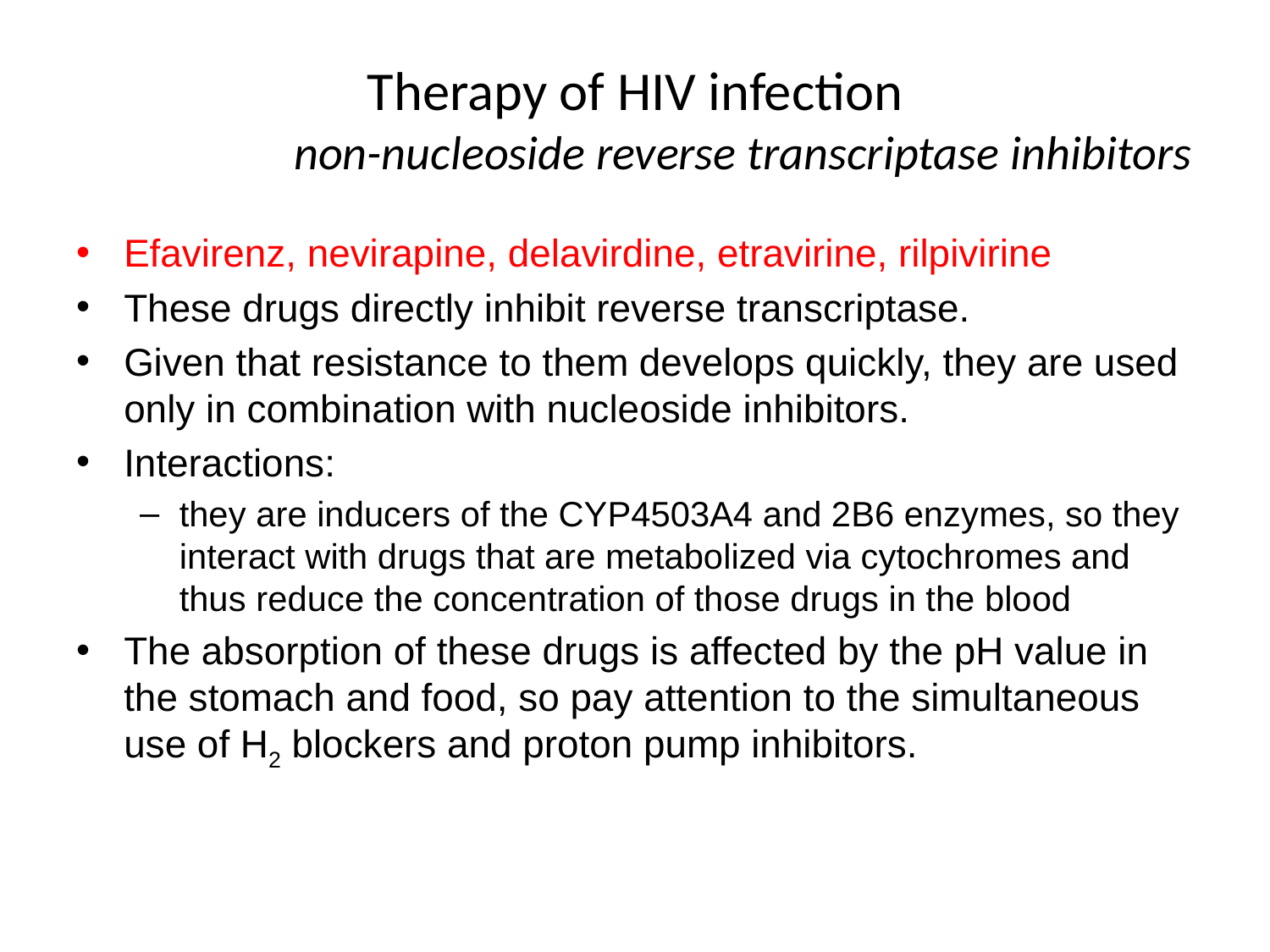

# Therapy of HIV infection non-nucleoside reverse transcriptase inhibitors
Efavirenz, nevirapine, delavirdine, etravirine, rilpivirine
These drugs directly inhibit reverse transcriptase.
Given that resistance to them develops quickly, they are used only in combination with nucleoside inhibitors.
Interactions:
they are inducers of the CYP4503A4 and 2B6 enzymes, so they interact with drugs that are metabolized via cytochromes and thus reduce the concentration of those drugs in the blood
The absorption of these drugs is affected by the pH value in the stomach and food, so pay attention to the simultaneous use of H2 blockers and proton pump inhibitors.